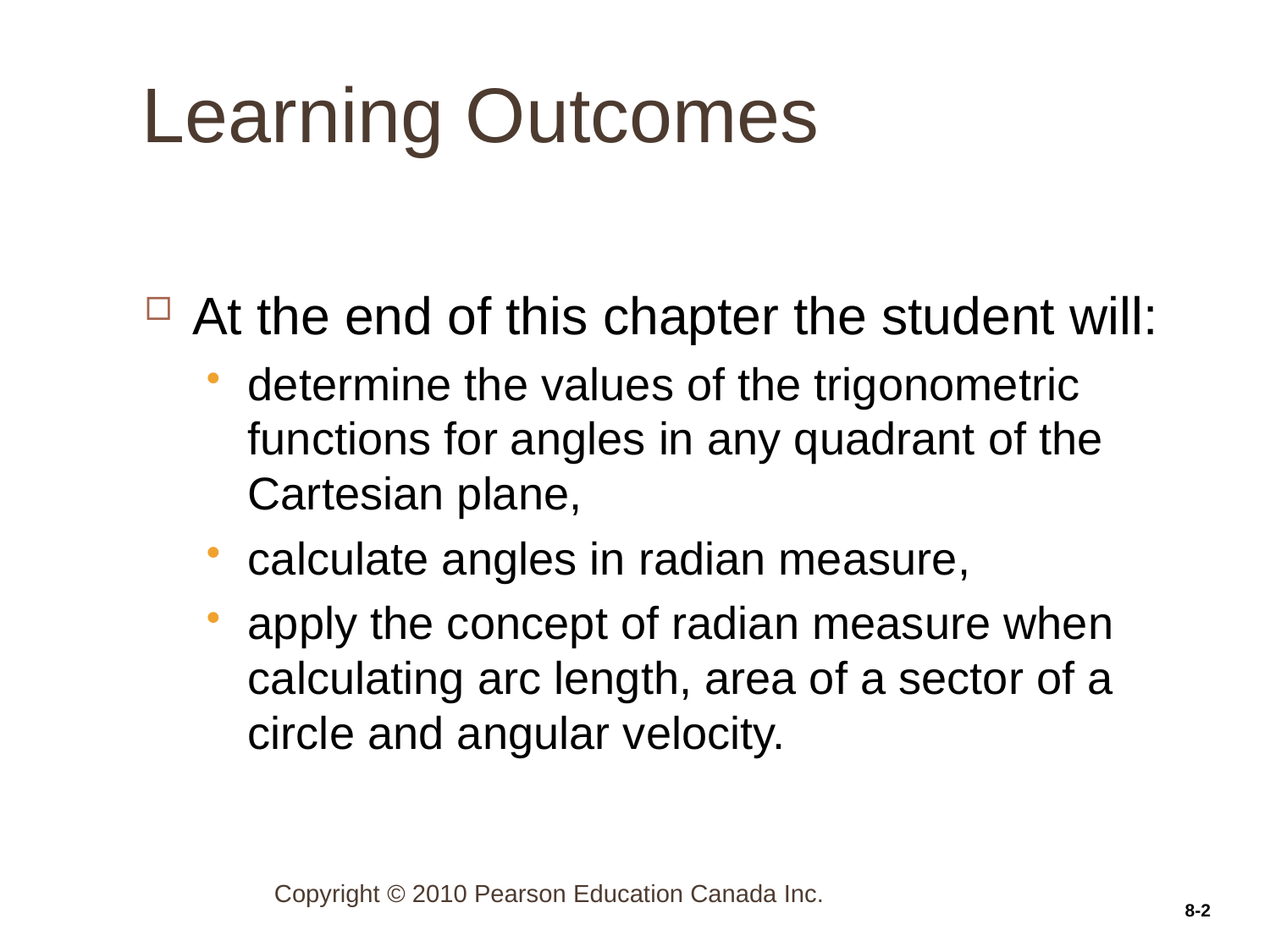

# Learning Outcomes
At the end of this chapter the student will:
determine the values of the trigonometric functions for angles in any quadrant of the Cartesian plane,
calculate angles in radian measure,
apply the concept of radian measure when calculating arc length, area of a sector of a circle and angular velocity.
Copyright © 2010 Pearson Education Canada Inc.
8-2